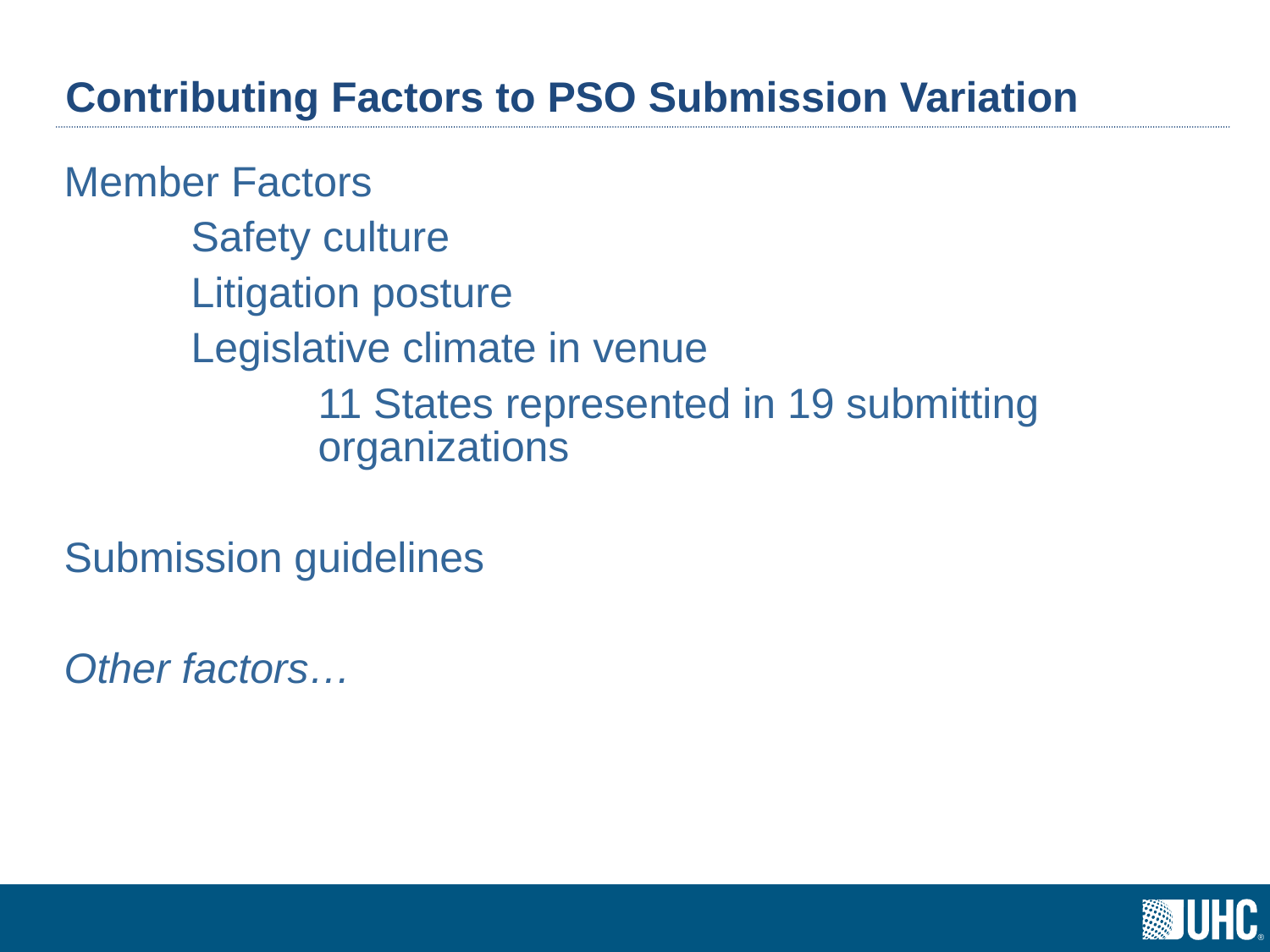

# Contributing Factors to PSO Submission Variation
Member Factors
	Safety culture
	Litigation posture
	Legislative climate in venue
		11 States represented in 19 submitting 			organizations

Submission guidelines

Other factors…